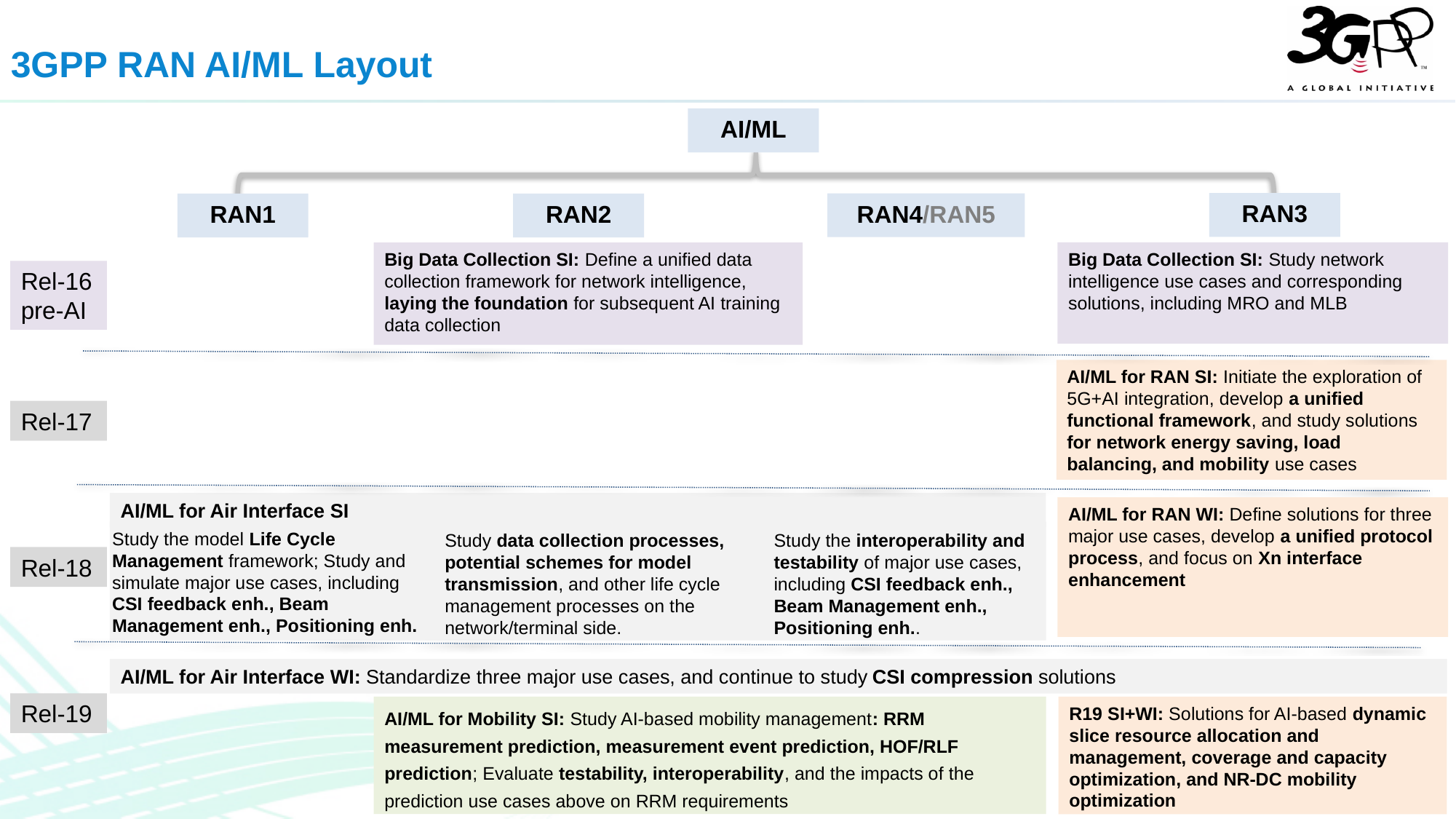

3GPP RAN AI/ML Layout
AI/ML
RAN3
RAN4/RAN5
RAN1
RAN2
Big Data Collection SI: Study network intelligence use cases and corresponding solutions, including MRO and MLB
Big Data Collection SI: Define a unified data collection framework for network intelligence, laying the foundation for subsequent AI training data collection
Rel-16 pre-AI
AI/ML for RAN SI: Initiate the exploration of 5G+AI integration, develop a unified functional framework, and study solutions for network energy saving, load balancing, and mobility use cases
Rel-17
AI/ML for Air Interface SI
AI/ML for RAN WI: Define solutions for three major use cases, develop a unified protocol process, and focus on Xn interface enhancement

Study the model Life Cycle Management framework; Study and simulate major use cases, including CSI feedback enh., Beam Management enh., Positioning enh.
Study data collection processes, potential schemes for model transmission, and other life cycle management processes on the network/terminal side.
Study the interoperability and testability of major use cases, including CSI feedback enh., Beam Management enh., Positioning enh..
Rel-18
AI/ML for Air Interface WI: Standardize three major use cases, and continue to study CSI compression solutions
Rel-19
AI/ML for Mobility SI: Study AI-based mobility management: RRM measurement prediction, measurement event prediction, HOF/RLF prediction; Evaluate testability, interoperability, and the impacts of the prediction use cases above on RRM requirements
R19 SI+WI: Solutions for AI-based dynamic slice resource allocation and management, coverage and capacity optimization, and NR-DC mobility optimization